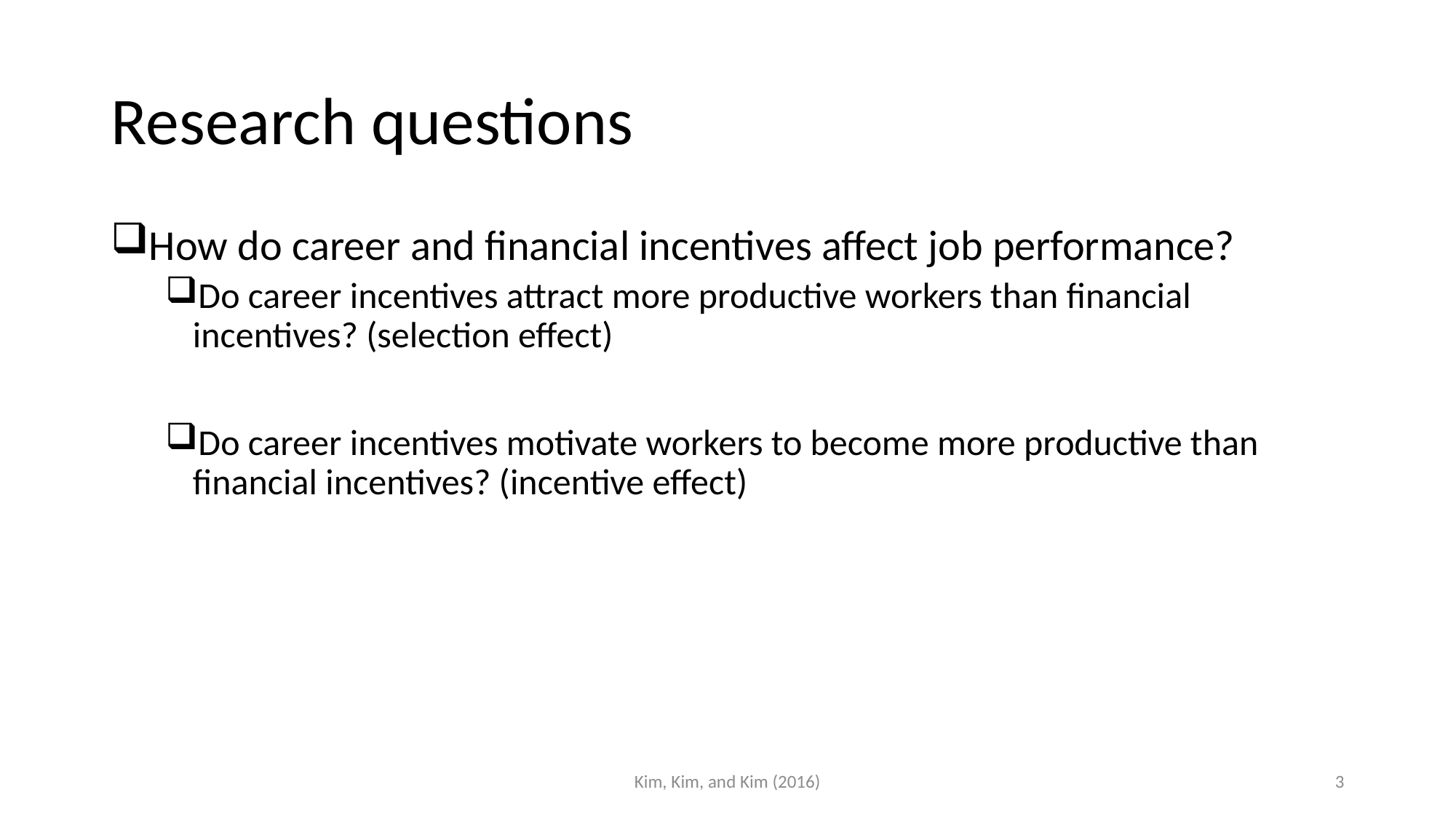

# Research questions
How do career and financial incentives affect job performance?
Do career incentives attract more productive workers than financial incentives? (selection effect)

Do career incentives motivate workers to become more productive than financial incentives? (incentive effect)

Kim, Kim, and Kim (2016)
3